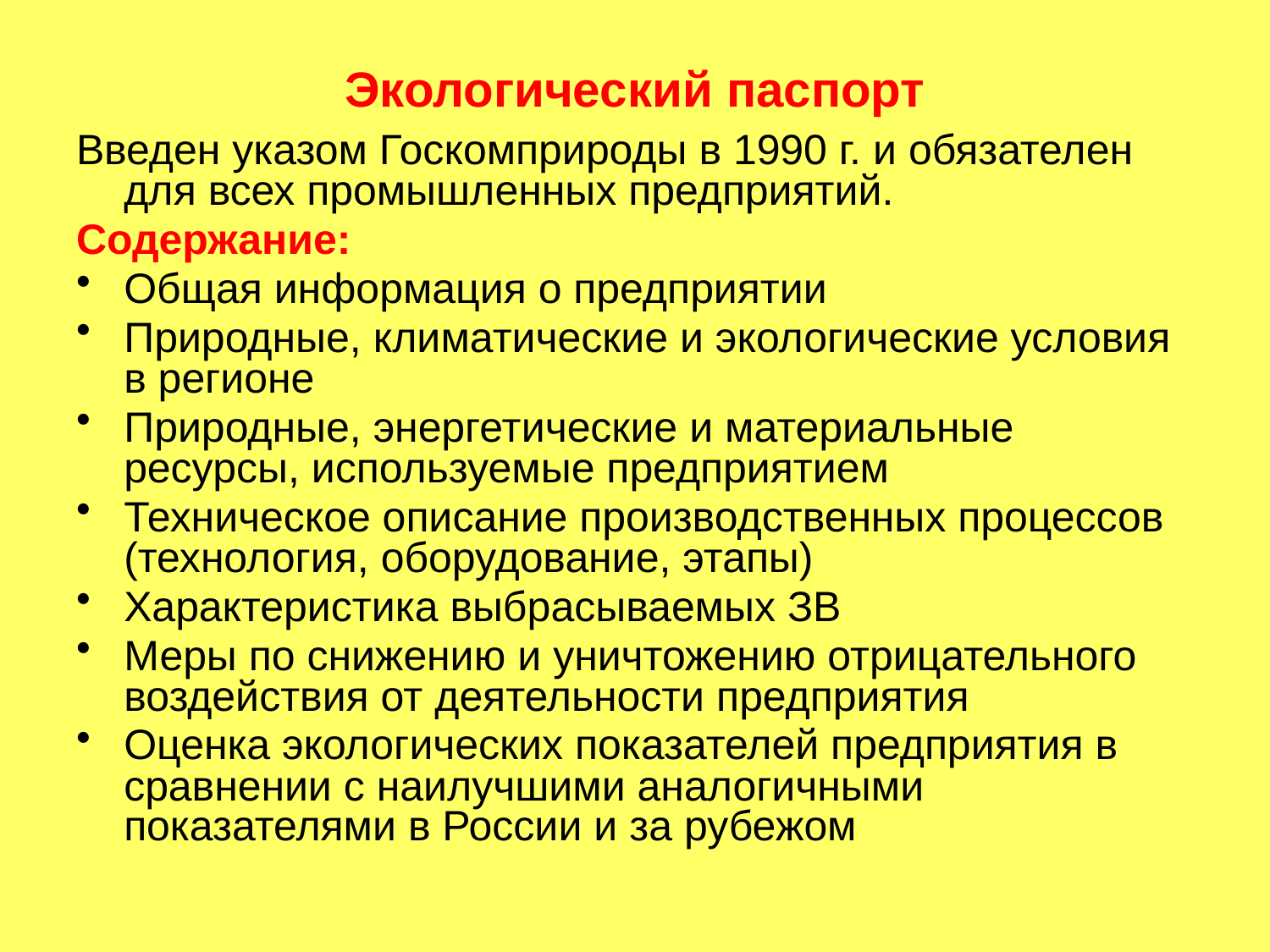

# Экологический паспорт
Введен указом Госкомприроды в 1990 г. и обязателен для всех промышленных предприятий.
Содержание:
Общая информация о предприятии
Природные, климатические и экологические условия в регионе
Природные, энергетические и материальные ресурсы, используемые предприятием
Техническое описание производственных процессов (технология, оборудование, этапы)
Характеристика выбрасываемых ЗВ
Меры по снижению и уничтожению отрицательного воздействия от деятельности предприятия
Оценка экологических показателей предприятия в сравнении с наилучшими аналогичными показателями в России и за рубежом